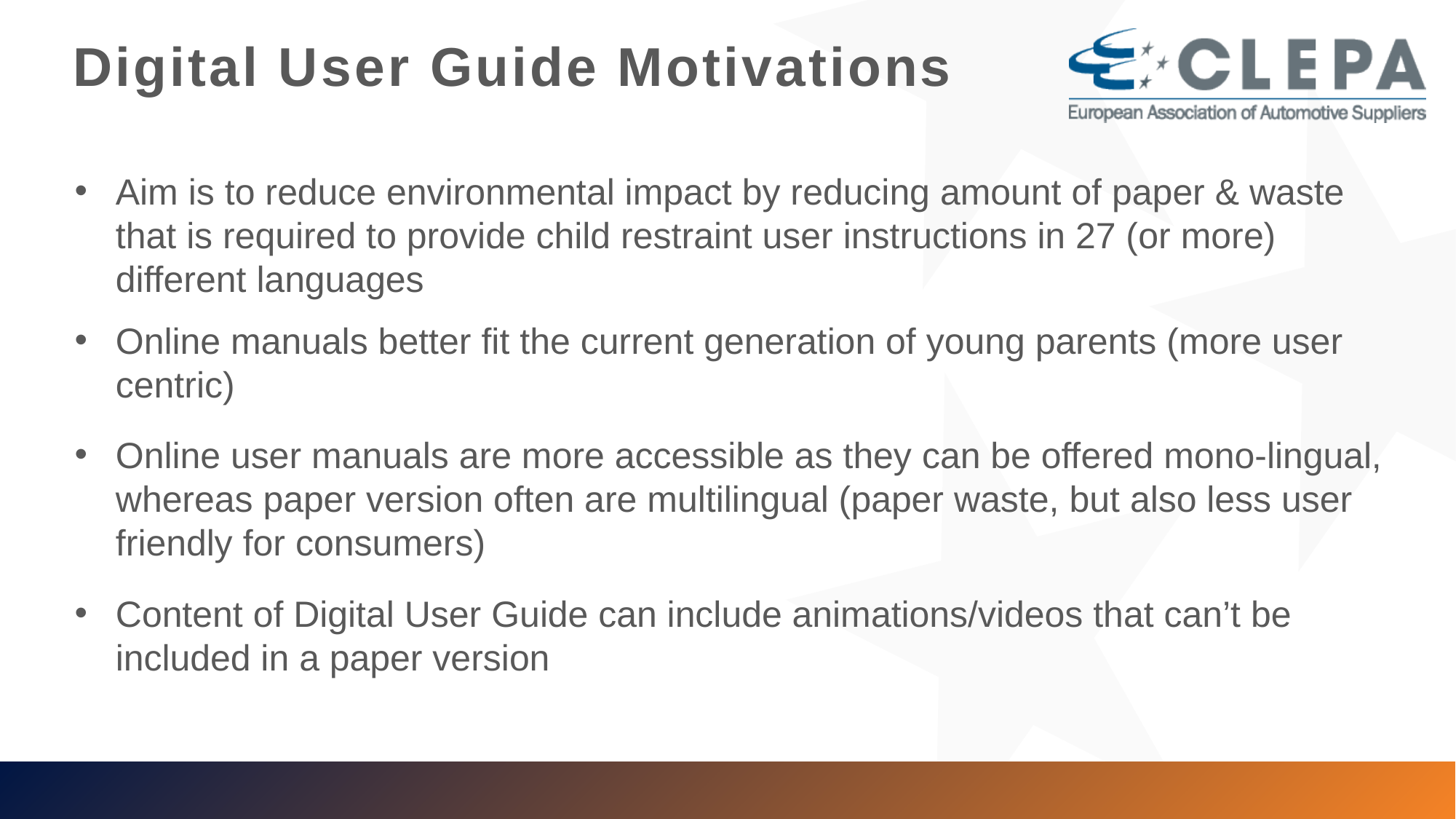

# Digital User Guide Motivations
Aim is to reduce environmental impact by reducing amount of paper & waste that is required to provide child restraint user instructions in 27 (or more) different languages
Online manuals better fit the current generation of young parents (more user centric)
Online user manuals are more accessible as they can be offered mono-lingual, whereas paper version often are multilingual (paper waste, but also less user friendly for consumers)
Content of Digital User Guide can include animations/videos that can’t be included in a paper version